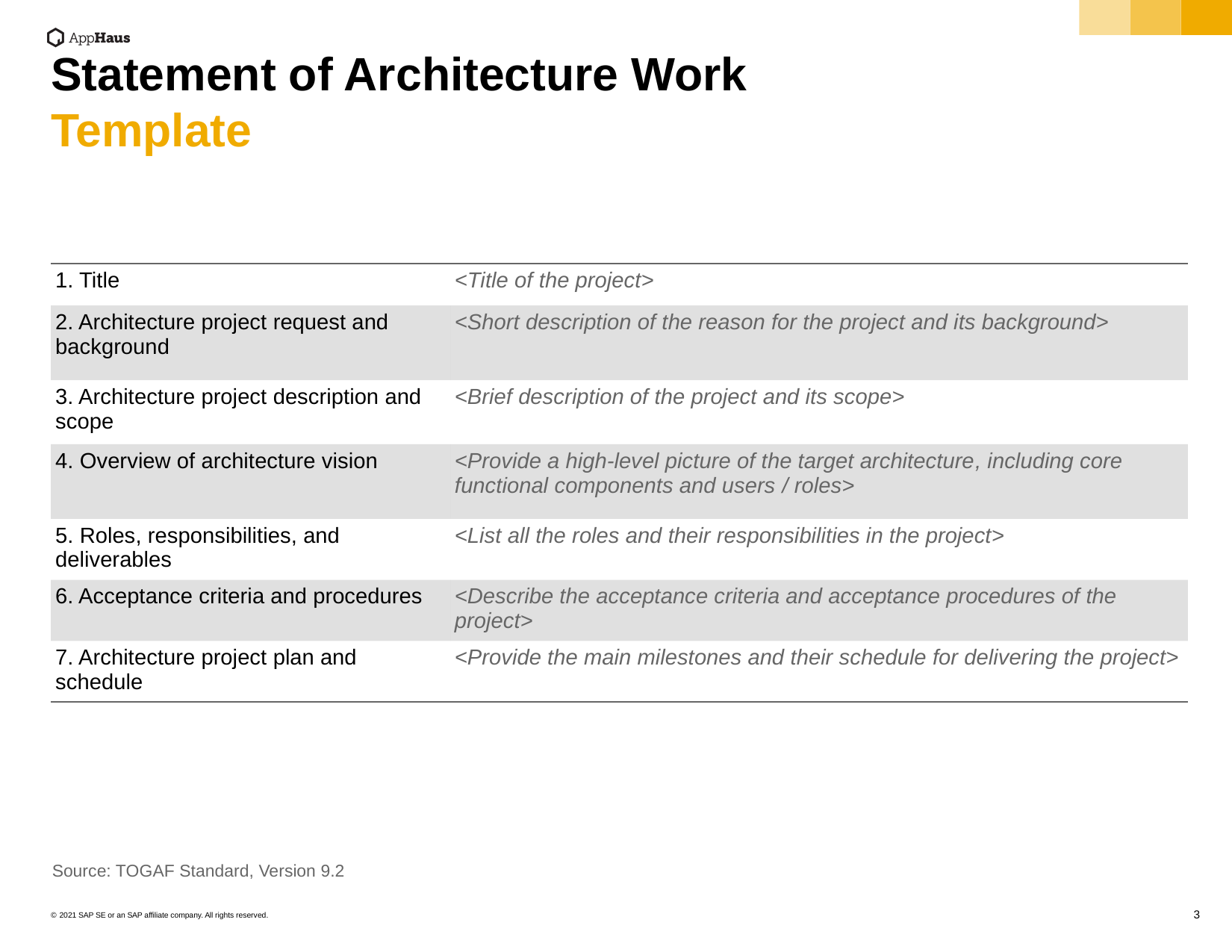

Statement of Architecture Work Template
| 1. Title | <Title of the project> |
| --- | --- |
| 2. Architecture project request and background | <Short description of the reason for the project and its background> |
| 3. Architecture project description and scope | <Brief description of the project and its scope> |
| 4. Overview of architecture vision | <Provide a high-level picture of the target architecture, including core functional components and users / roles> |
| 5. Roles, responsibilities, and deliverables | <List all the roles and their responsibilities in the project> |
| 6. Acceptance criteria and procedures | <Describe the acceptance criteria and acceptance procedures of the project> |
| 7. Architecture project plan and schedule | <Provide the main milestones and their schedule for delivering the project> |
Source: TOGAF Standard, Version 9.2